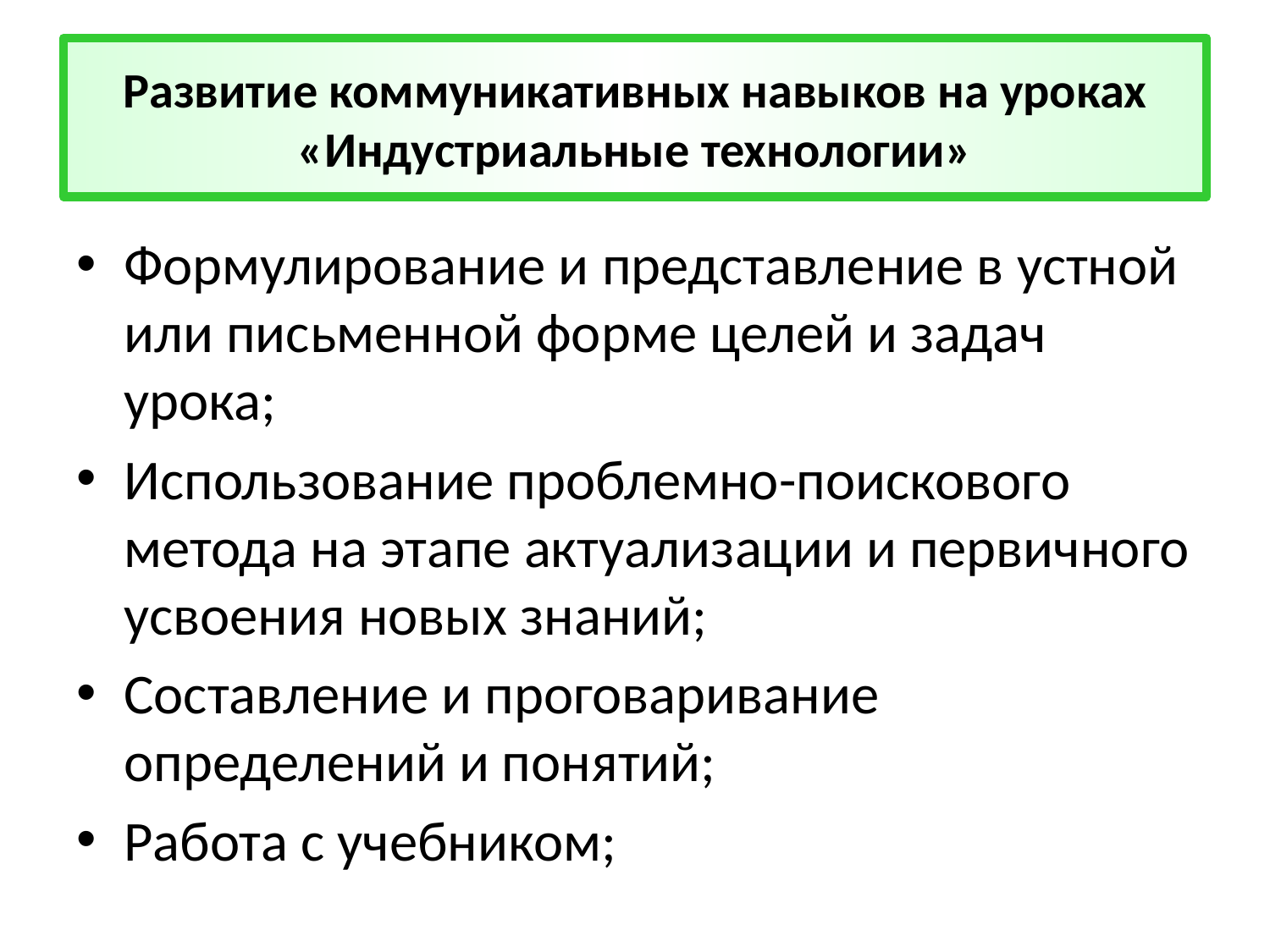

# Развитие коммуникативных навыков на уроках «Индустриальные технологии»
Формулирование и представление в устной или письменной форме целей и задач урока;
Использование проблемно-поискового метода на этапе актуализации и первичного усвоения новых знаний;
Составление и проговаривание определений и понятий;
Работа с учебником;